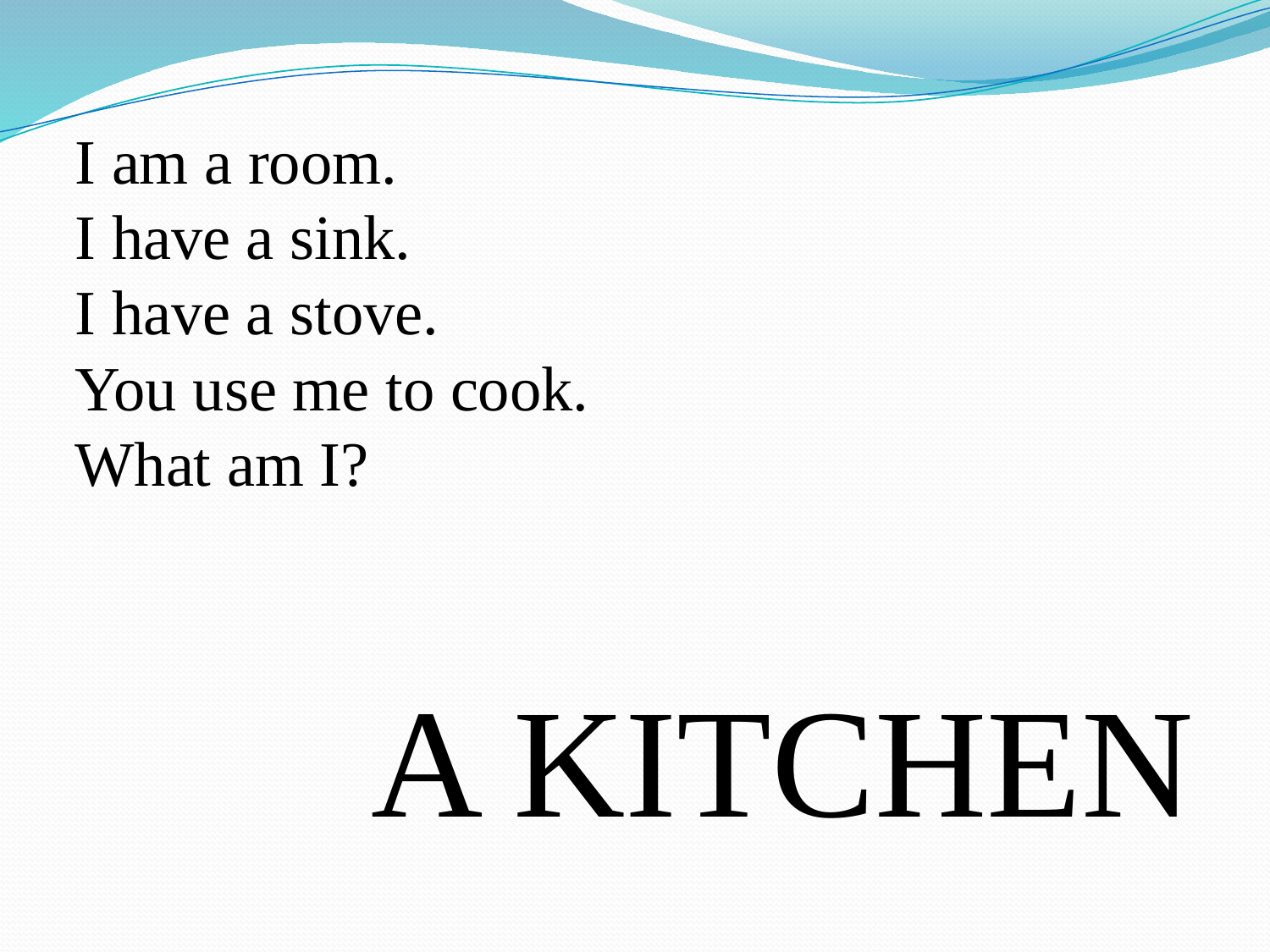

# I am a room. I have a sink. I have a stove. You use me to cook. What am I?
A KITCHEN